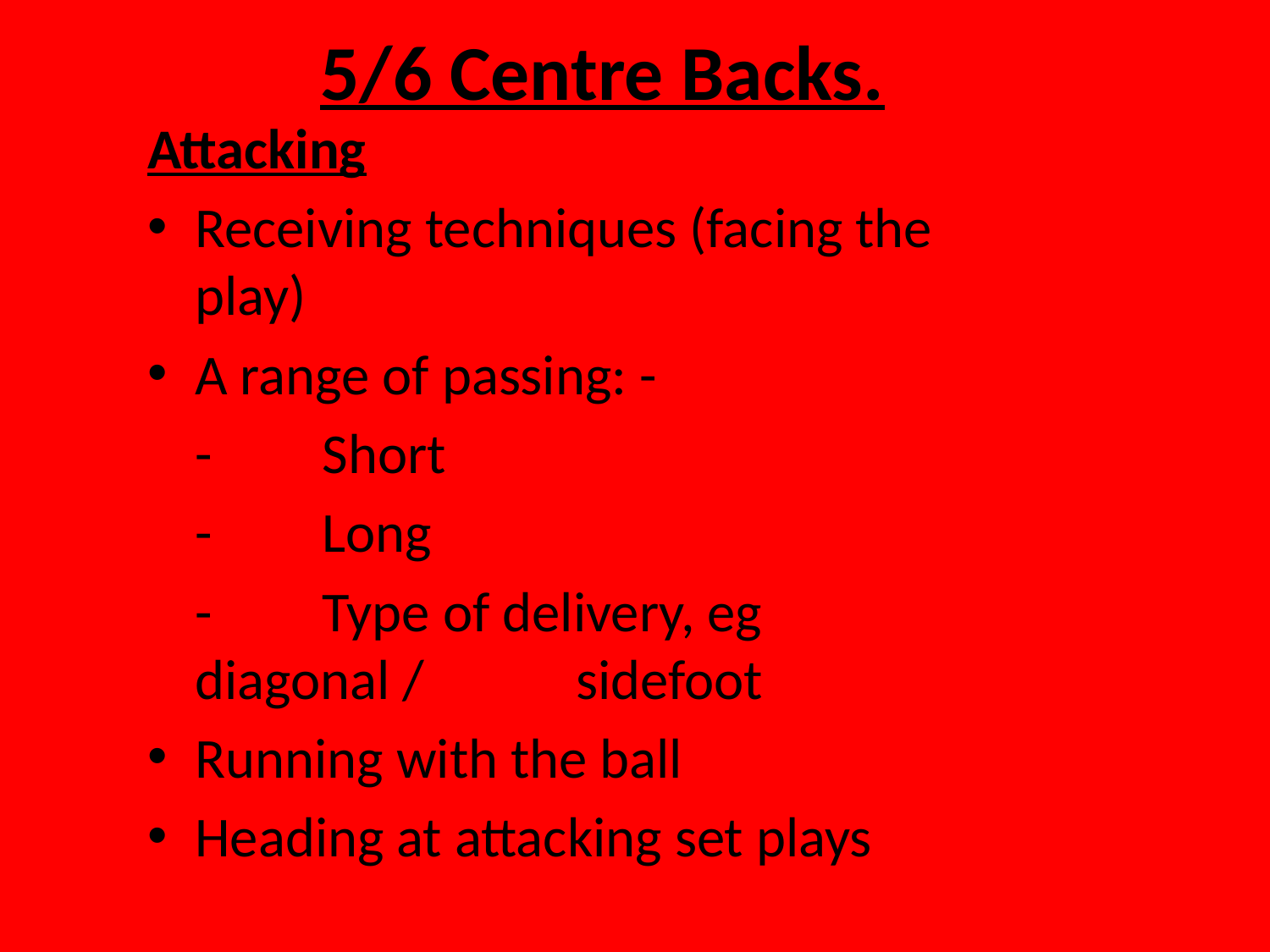

5/6 Centre Backs.
Attacking
Receiving techniques (facing the play)
A range of passing: -
 	-	Short
	-	Long
	-	Type of delivery, eg diagonal /  	sidefoot
Running with the ball
Heading at attacking set plays